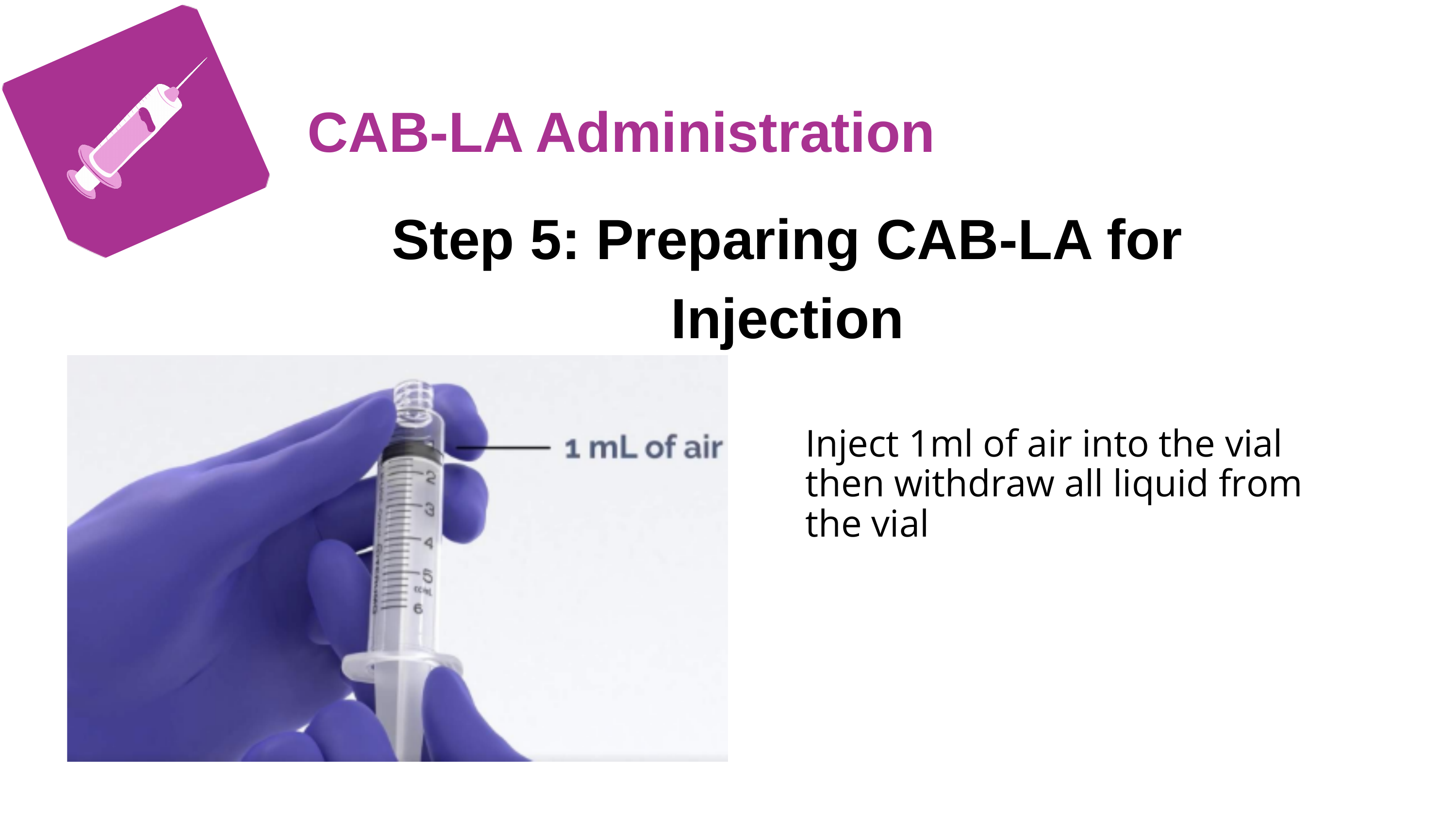

C
CAB-LA Administration
Step 5: Preparing CAB-LA for Injection

Inject 1ml of air into the vial then withdraw all liquid from the vial